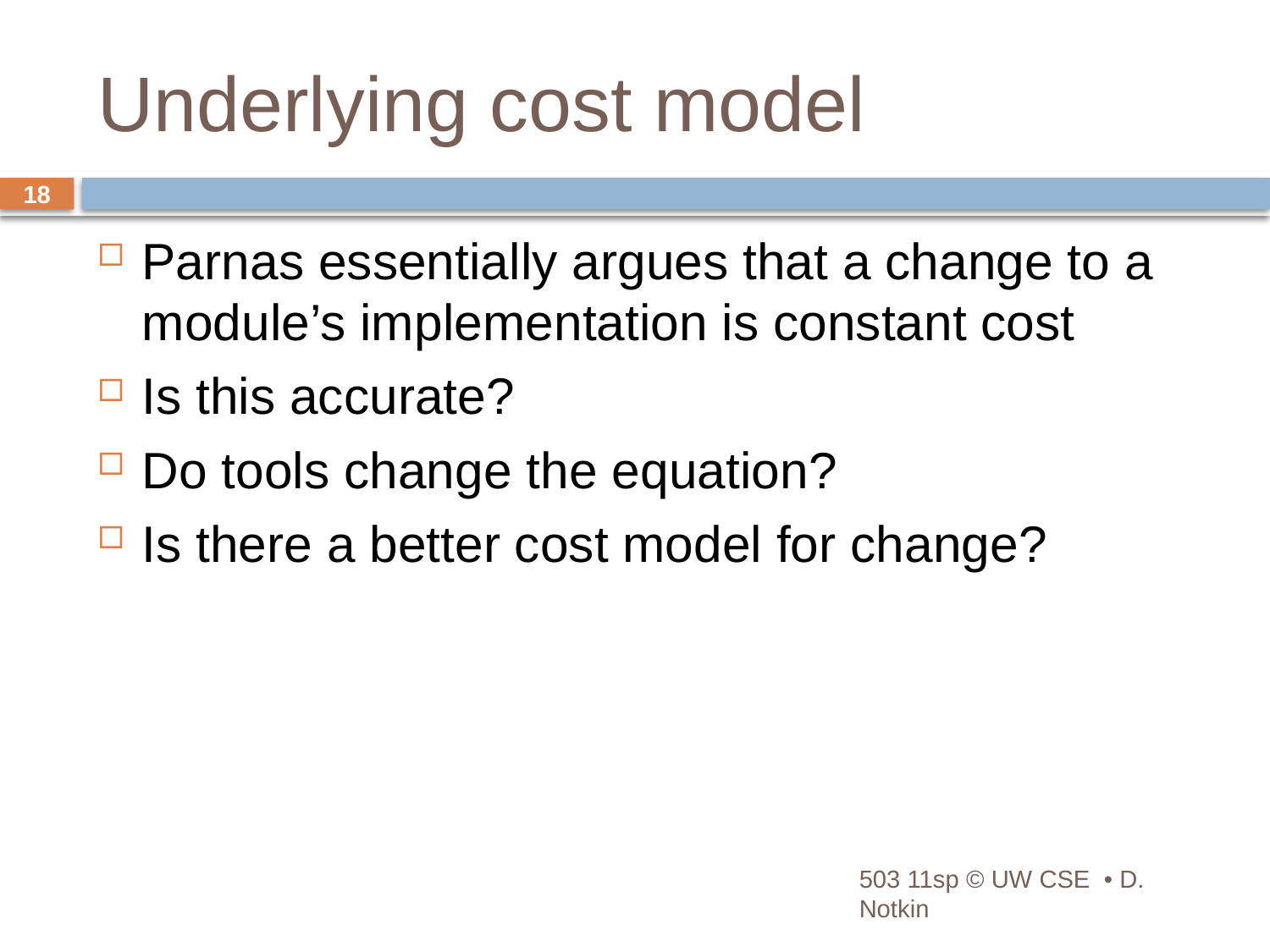

# Underlying cost model
18
Parnas essentially argues that a change to a module’s implementation is constant cost
Is this accurate?
Do tools change the equation?
Is there a better cost model for change?
503 11sp © UW CSE  • D. Notkin